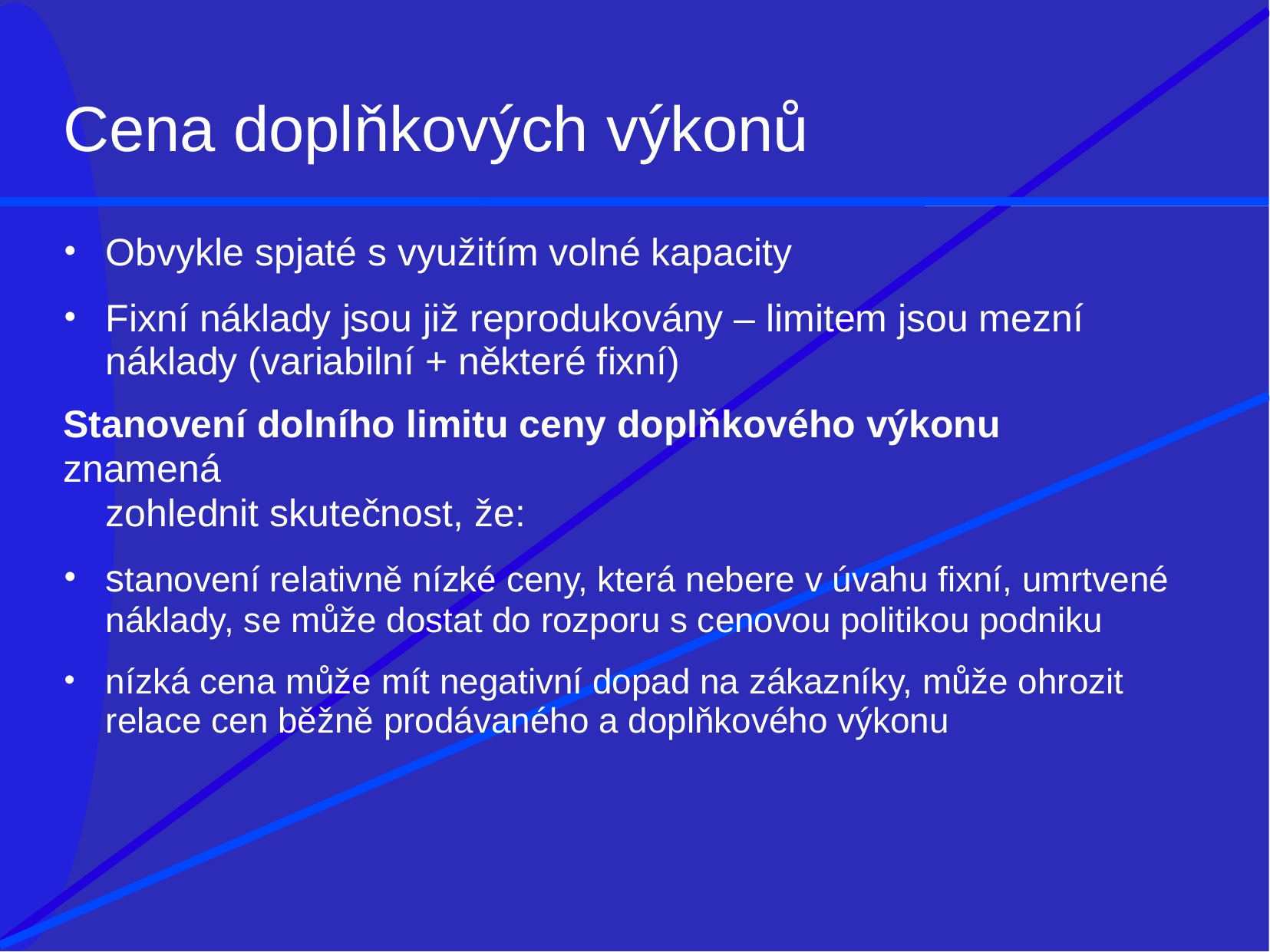

# Cena doplňkových výkonů
Obvykle spjaté s využitím volné kapacity
Fixní náklady jsou již reprodukovány – limitem jsou mezní náklady (variabilní + některé fixní)
Stanovení dolního limitu ceny doplňkového výkonu znamená
zohlednit skutečnost, že:
stanovení relativně nízké ceny, která nebere v úvahu fixní, umrtvené náklady, se může dostat do rozporu s cenovou politikou podniku
nízká cena může mít negativní dopad na zákazníky, může ohrozit relace cen běžně prodávaného a doplňkového výkonu